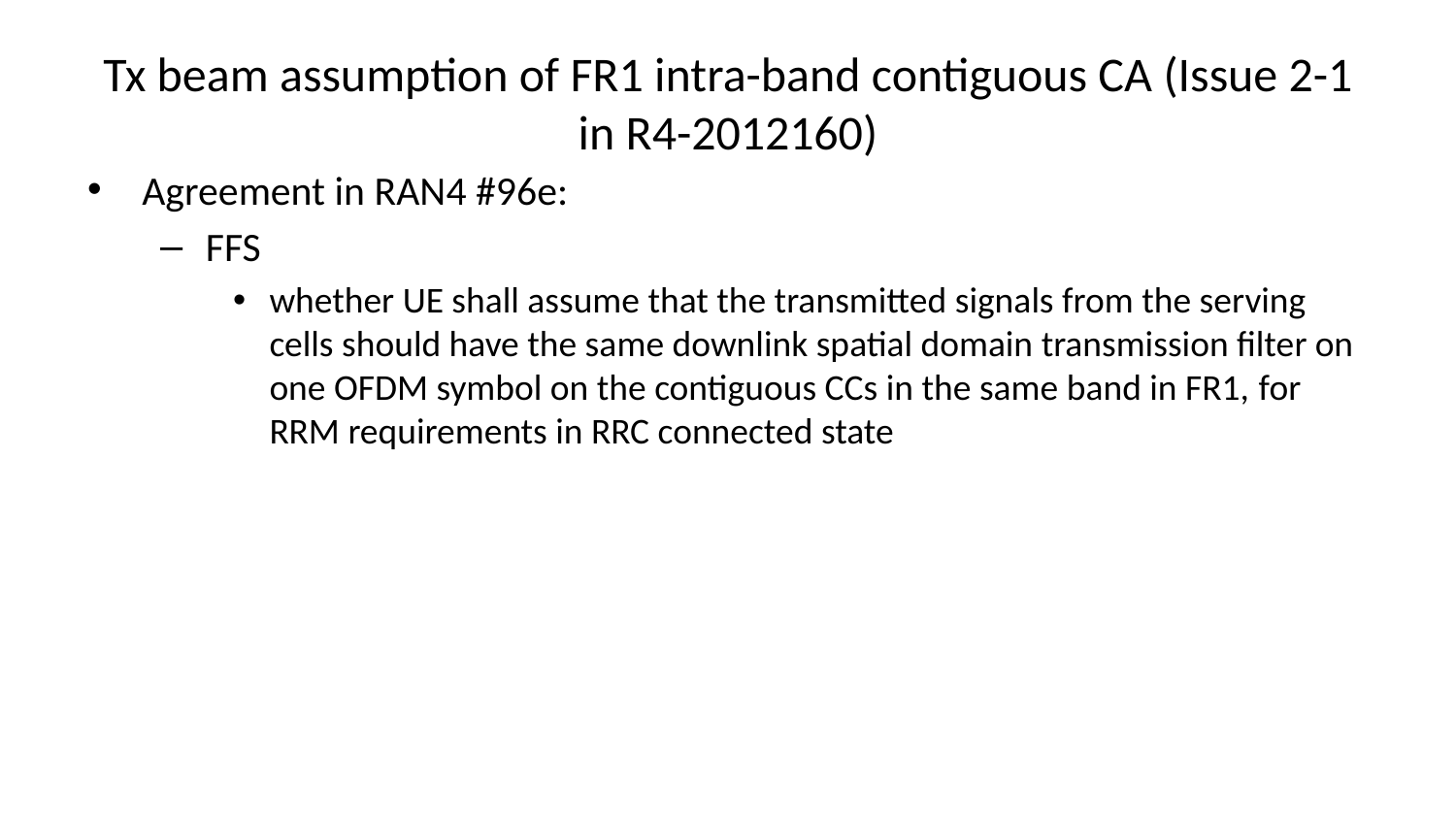

# Tx beam assumption of FR1 intra-band contiguous CA (Issue 2-1 in R4-2012160)
Agreement in RAN4 #96e:
FFS
whether UE shall assume that the transmitted signals from the serving cells should have the same downlink spatial domain transmission filter on one OFDM symbol on the contiguous CCs in the same band in FR1, for RRM requirements in RRC connected state